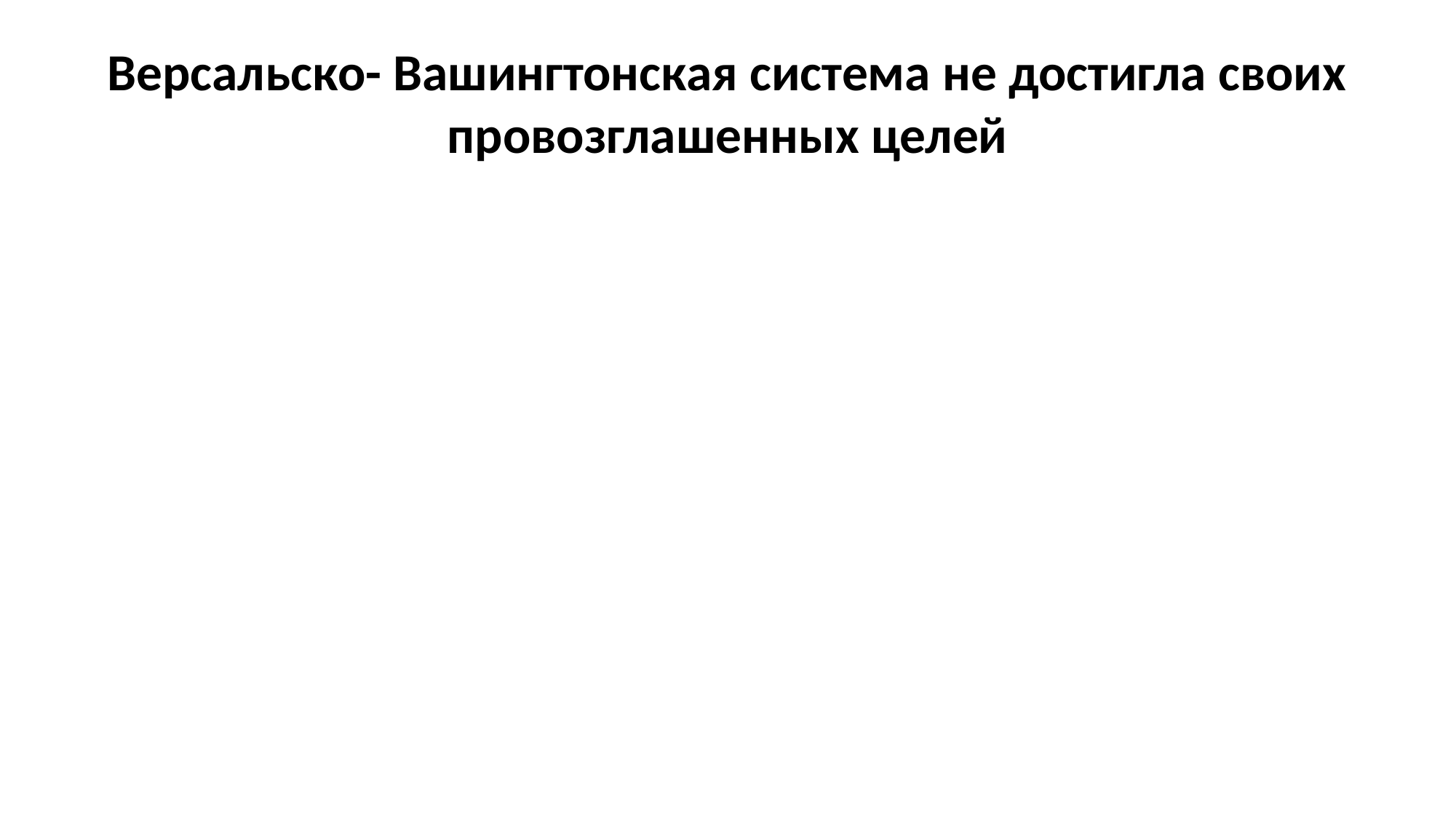

# Версальско- Вашингтонская система не достигла своих провозглашенных целей